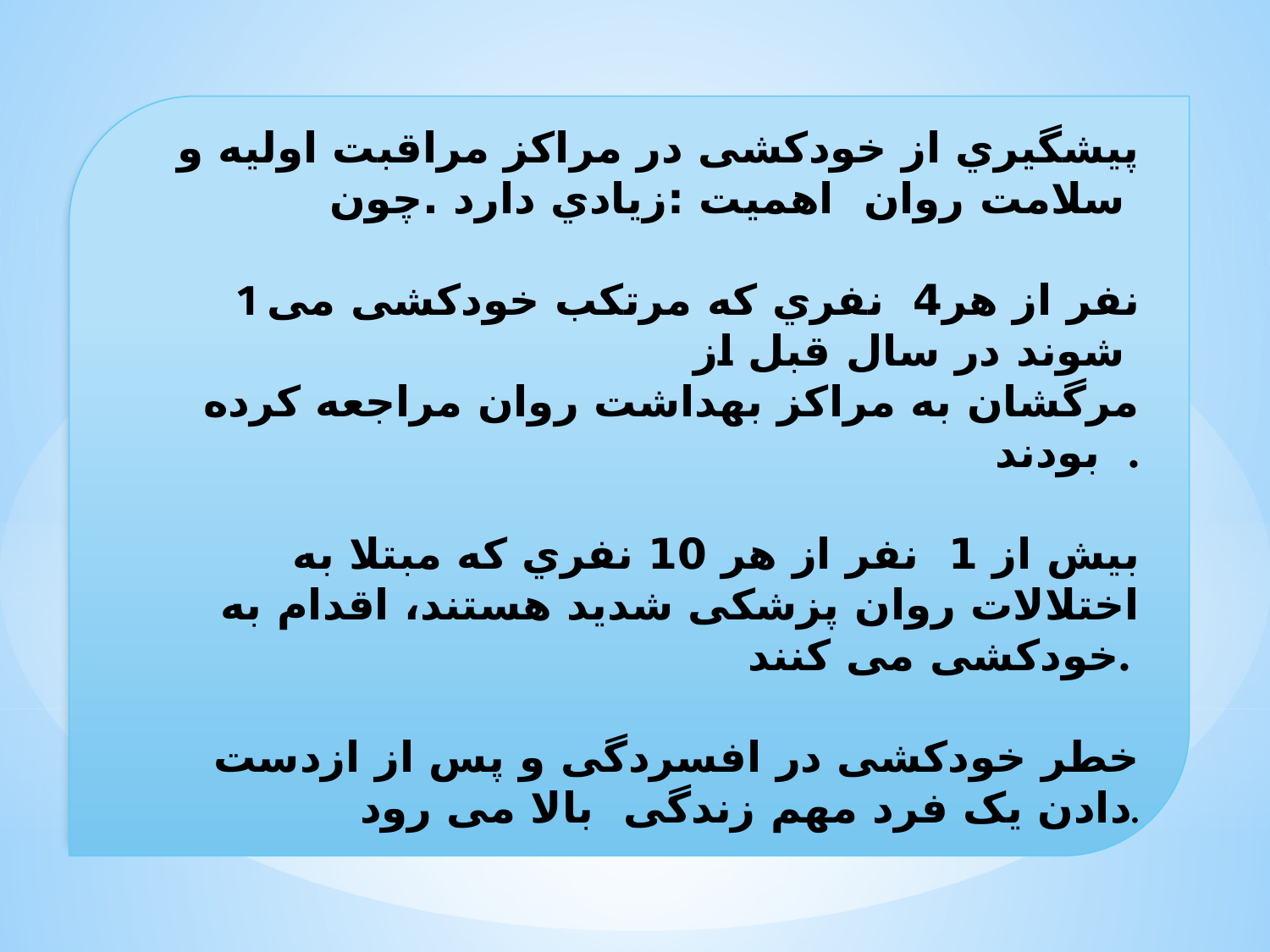

ﭘﯿﺸﮕﯿﺮي از ﺧﻮدﮐﺸﯽ در ﻣﺮاﮐﺰ ﻣﺮاﻗﺒﺖ اوﻟﯿﻪ و ﺳﻼﻣﺖ روان  اﻫﻤﯿﺖ :زﯾﺎدي دارد .ﭼﻮن

1 ﻧﻔﺮ از ﻫﺮ4  ﻧﻔﺮي ﮐﻪ ﻣﺮﺗﮑﺐ ﺧﻮدﮐﺸﯽ ﻣﯽ ﺷﻮﻧﺪ در ﺳﺎل ﻗﺒﻞ از
ﻣﺮﮔﺸﺎن ﺑﻪ ﻣﺮاﮐﺰ ﺑﻬﺪاﺷﺖ روان ﻣﺮاﺟﻌﻪ ﮐﺮده ﺑﻮدﻧﺪ  .

ﺑﯿﺶ از 1  ﻧﻔﺮ از ﻫﺮ 10 ﻧﻔﺮي ﮐﻪ ﻣﺒﺘﻼ ﺑﻪ اﺧﺘﻼﻻت روان ﭘﺰﺷﮑﯽ ﺷﺪﯾﺪ ﻫﺴﺘﻨﺪ، اﻗﺪام ﺑﻪ ﺧﻮدﮐﺸﯽ ﻣﯽ ﮐﻨﻨﺪ.

ﺧﻄﺮ ﺧﻮدﮐﺸﯽ در اﻓﺴﺮدﮔﯽ و ﭘﺲ از ازدﺳﺖ دادن ﯾﮏ ﻓﺮد ﻣﻬﻢ زﻧﺪﮔﯽ  ﺑﺎﻻ ﻣﯽ رود.